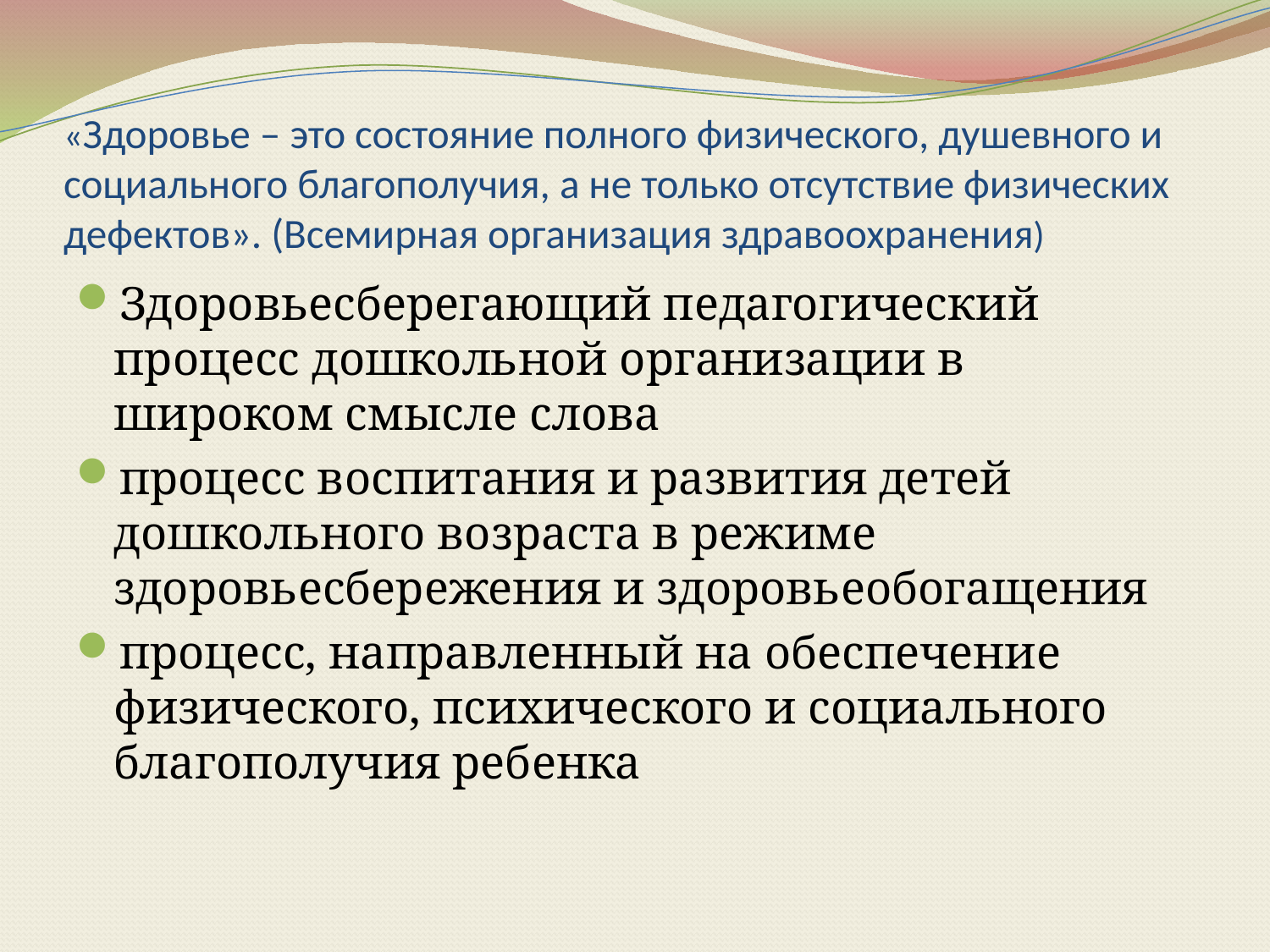

# «Здоровье – это состояние полного физического, душевного и социального благополучия, а не только отсутствие физических дефектов». (Всемирная организация здравоохранения)
Здоровьесберегающий педагогический процесс дошкольной организации в широком смысле слова
процесс воспитания и развития детей дошкольного возраста в режиме здоровьесбережения и здоровьеобогащения
процесс, направленный на обеспечение физического, психического и социального благополучия ребенка